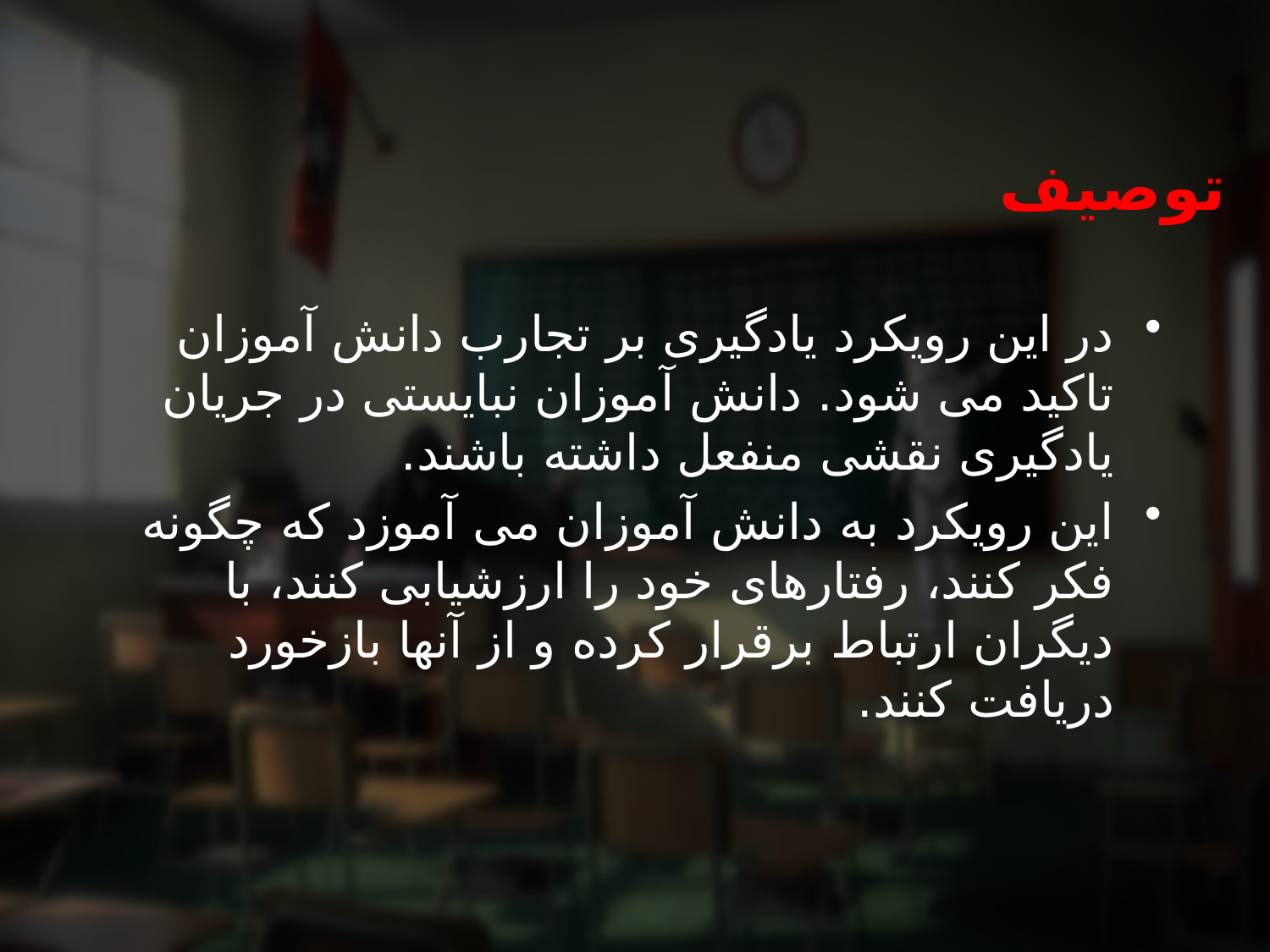

#
توصیف

در این رویکرد یادگیری بر تجارب دانش آموزان تاکید می شود. دانش آموزان نبایستی در جریان یادگیری نقشی منفعل داشته باشند.
این رویکرد به دانش آموزان می آموزد که چگونه فکر کنند، رفتارهای خود را ارزشیابی کنند، با دیگران ارتباط برقرار کرده و از آنها بازخورد دریافت کنند.